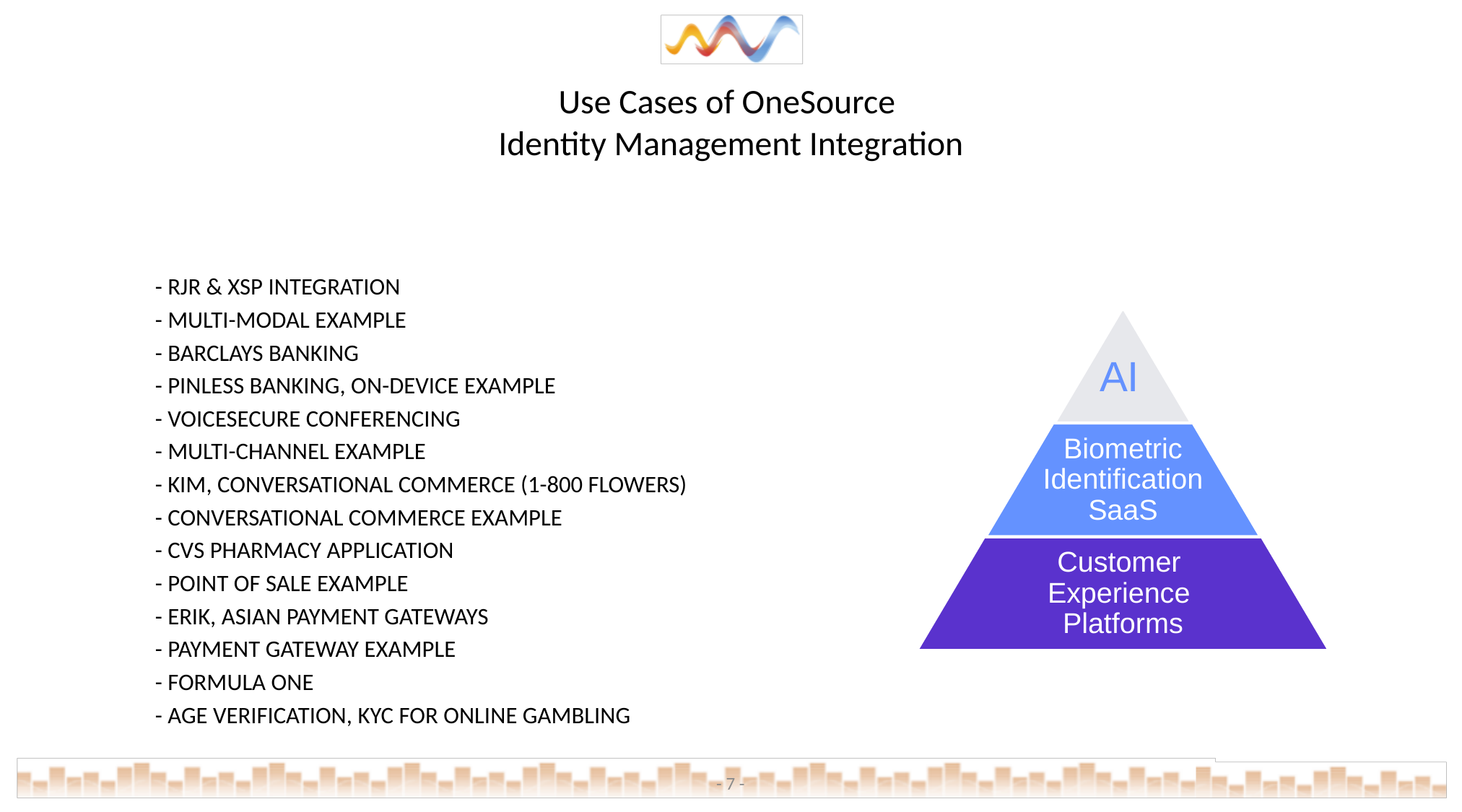

# Use Cases of OneSource Identity Management Integration

	- RJR & XSP INTEGRATION
		- MULTI-MODAL EXAMPLE
	- BARCLAYS BANKING
		- PINLESS BANKING, ON-DEVICE EXAMPLE
	- VOICESECURE CONFERENCING
		- MULTI-CHANNEL EXAMPLE
	- KIM, CONVERSATIONAL COMMERCE (1-800 FLOWERS)
		- CONVERSATIONAL COMMERCE EXAMPLE
	- CVS PHARMACY APPLICATION
		- POINT OF SALE EXAMPLE
	- ERIK, ASIAN PAYMENT GATEWAYS
		- PAYMENT GATEWAY EXAMPLE
	- FORMULA ONE
		- AGE VERIFICATION, KYC FOR ONLINE GAMBLING

AI

Biometric Identification SaaS

Customer
Experience
Platforms
- 7 -